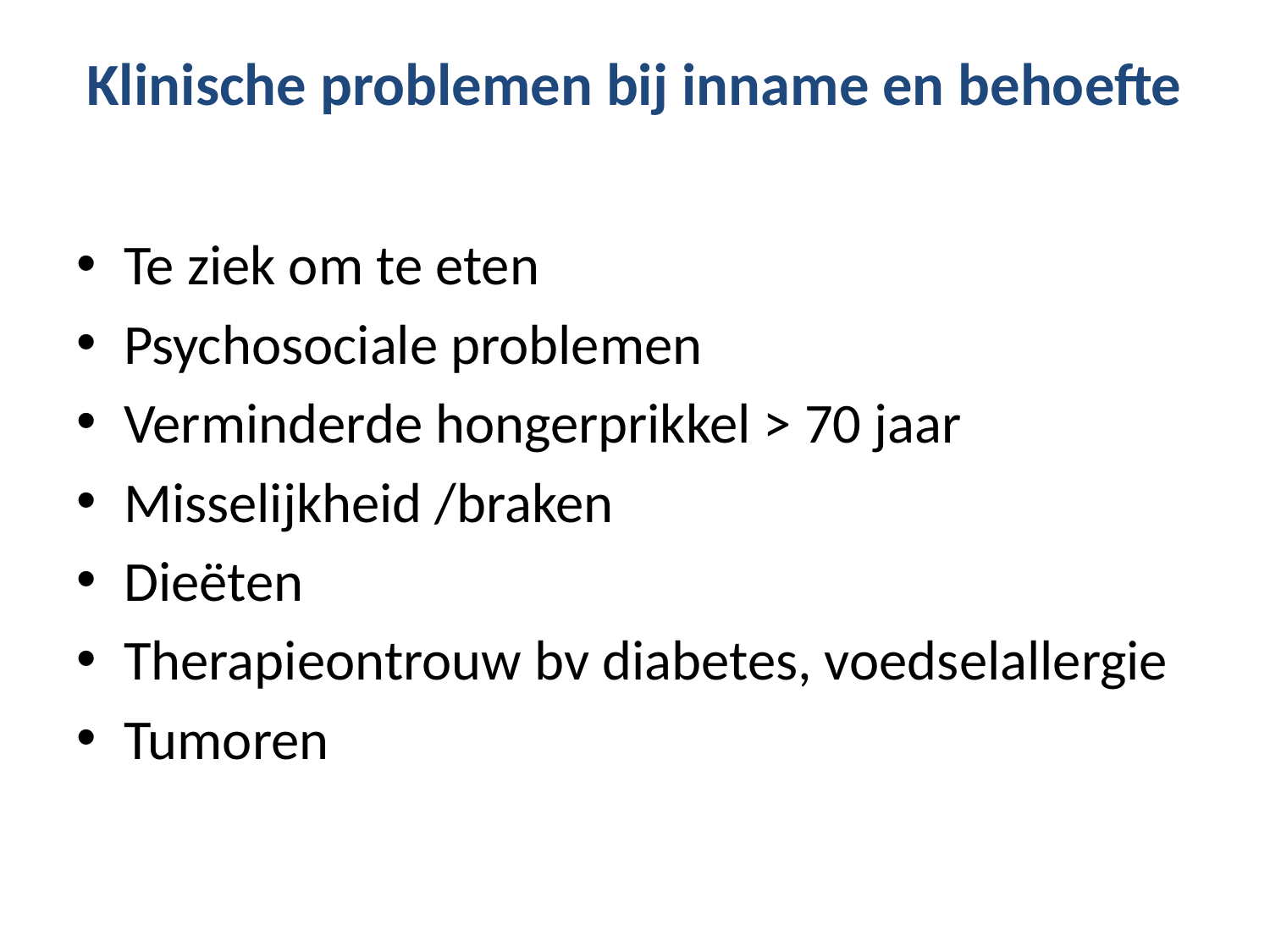

# Klinische problemen bij inname en behoefte
Te ziek om te eten
Psychosociale problemen
Verminderde hongerprikkel > 70 jaar
Misselijkheid /braken
Dieëten
Therapieontrouw bv diabetes, voedselallergie
Tumoren